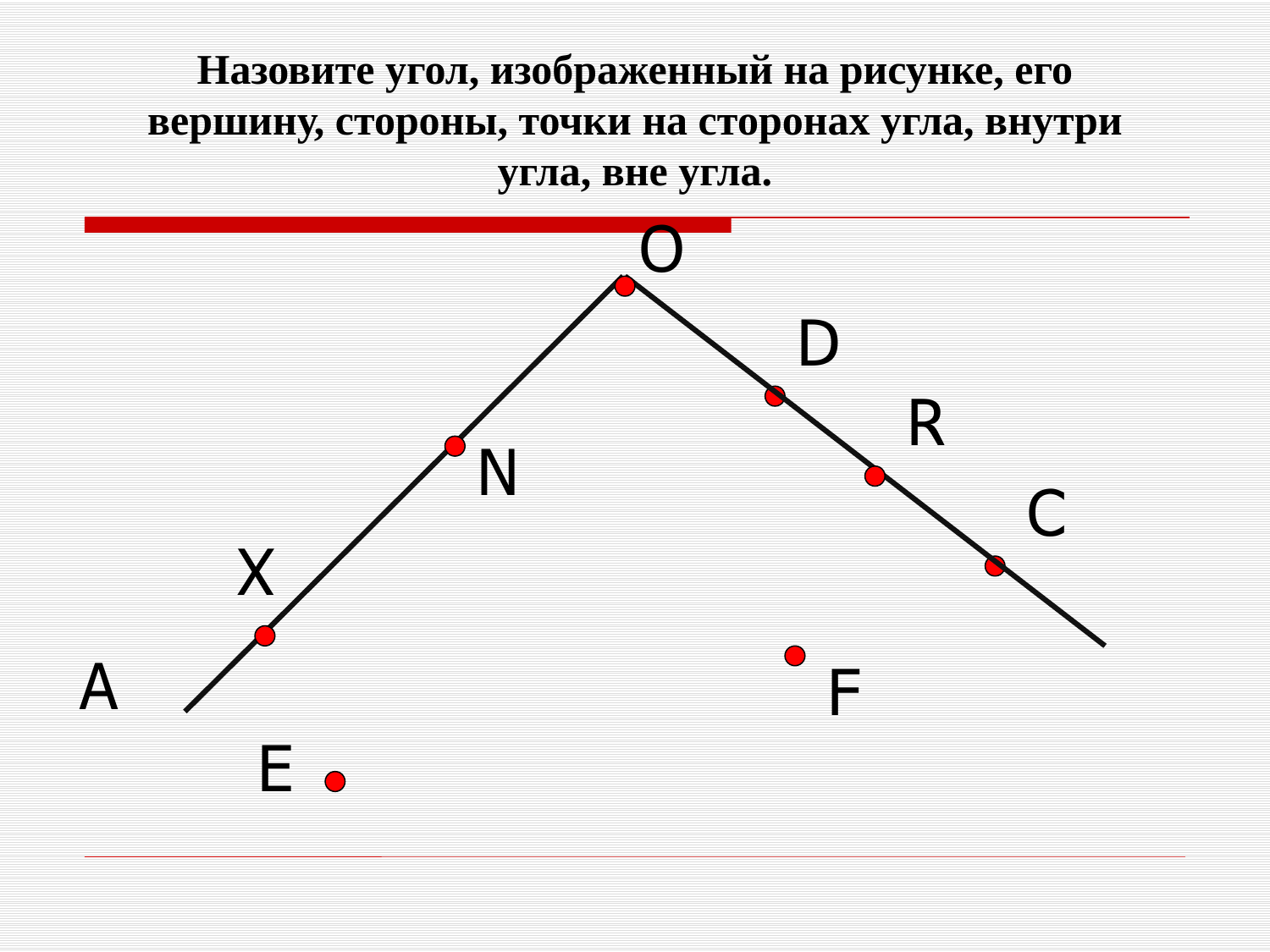

Назовите угол, изображенный на рисунке, его вершину, стороны, точки на сторонах угла, внутри угла, вне угла.
О

D
R

N

С
Х

А

F
Е